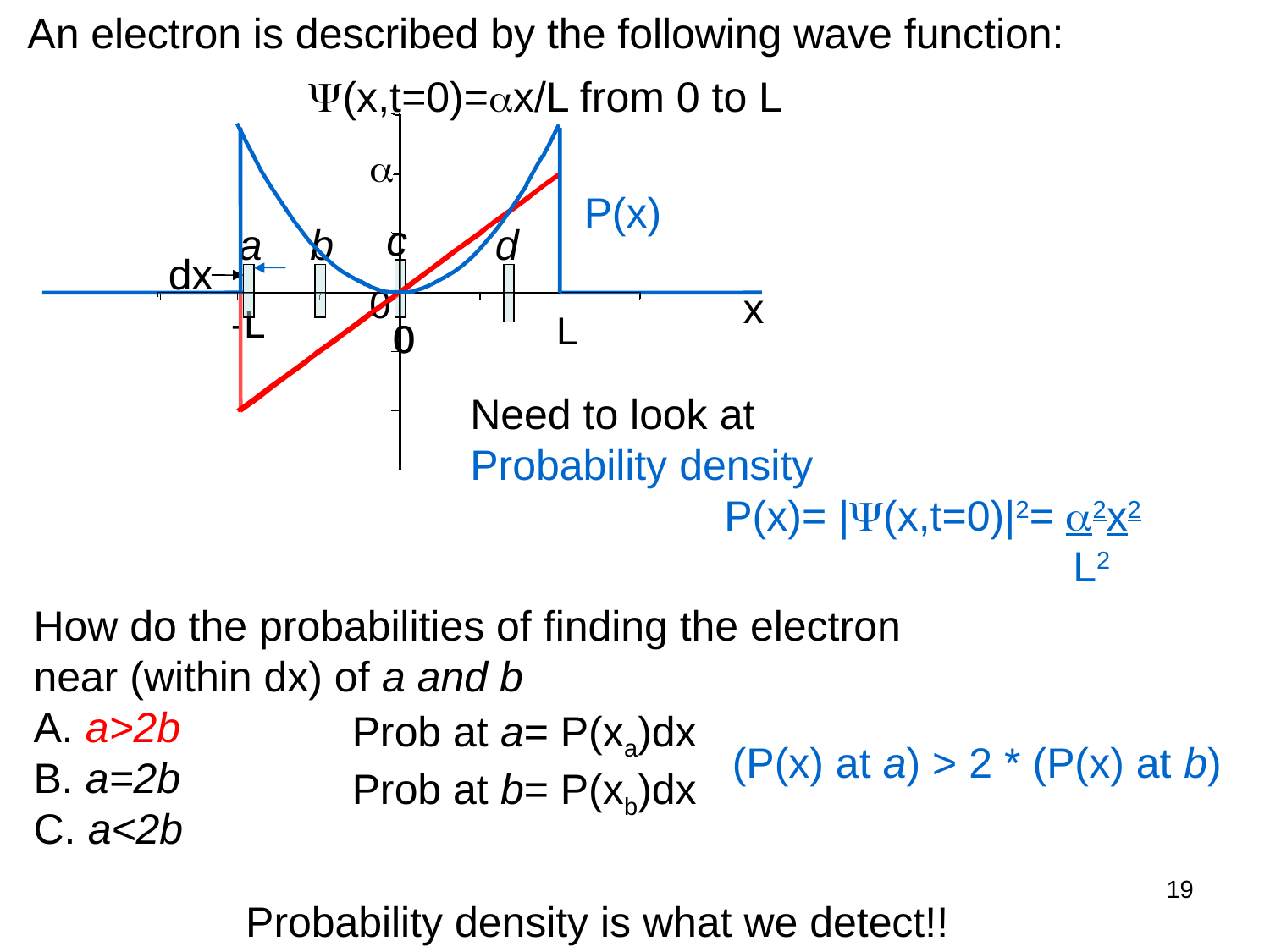

An electron is described by the following wave function:
Ψ(x,t=0)=αx/L from 0 to L

α

P(x)

c

a
b
d

dx

x
0

-L

L
0
0

Need to look at
Probability density
		P(x)= |Ψ(x,t=0)|2= α2x2
		              L2

How do the probabilities of finding the electron near (within dx) of a and b
A. a>2b
B. a=2b
C. a<2b
Prob at a= P(xa)dx
Prob at b= P(xb)dx

(P(x) at a) > 2 * (P(x) at b)
19
Probability density is what we detect!!